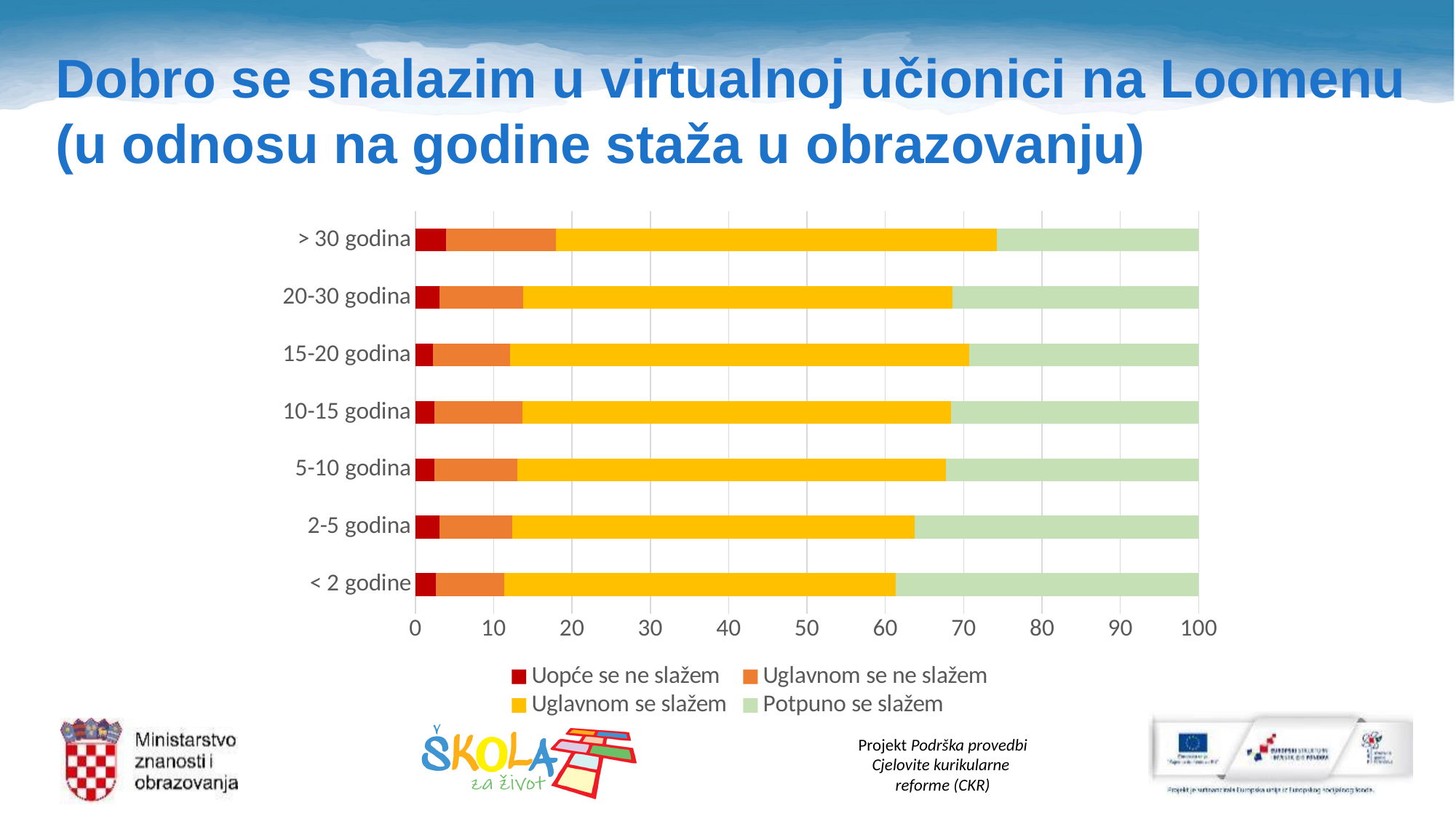

Dobro se snalazim u virtualnoj učionici na Loomenu
(u odnosu na godine staža u obrazovanju)

### Chart

| Category | Uopće se ne slažem | Uglavnom se ne slažem | Uglavnom se slažem | Potpuno se slažem |
|---|---|---|---|---|
| < 2 godine | 2.611218568665377 | 8.704061895551257 | 50.0 | 38.684719535783366 |
| 2-5 godina | 3.10126582278481 | 9.240506329113925 | 51.392405063291136 | 36.265822784810126 |
| 5-10 godina | 2.447381302006853 | 10.621634850709741 | 54.674498286833085 | 32.25648556045032 |
| 10-15 godina | 2.4453501296776583 | 11.226380140792887 | 54.686921081882176 | 31.641348647647277 |
| 15-20 godina | 2.200956937799043 | 9.904306220095693 | 58.56459330143541 | 29.330143540669855 |
| 20-30 godina | 3.1121109861267344 | 10.648668916385452 | 54.780652418447694 | 31.458567679040122 |
| > 30 godina | 3.8752362948960304 | 14.083175803402648 | 56.238185255198495 | 25.80340264650284 |